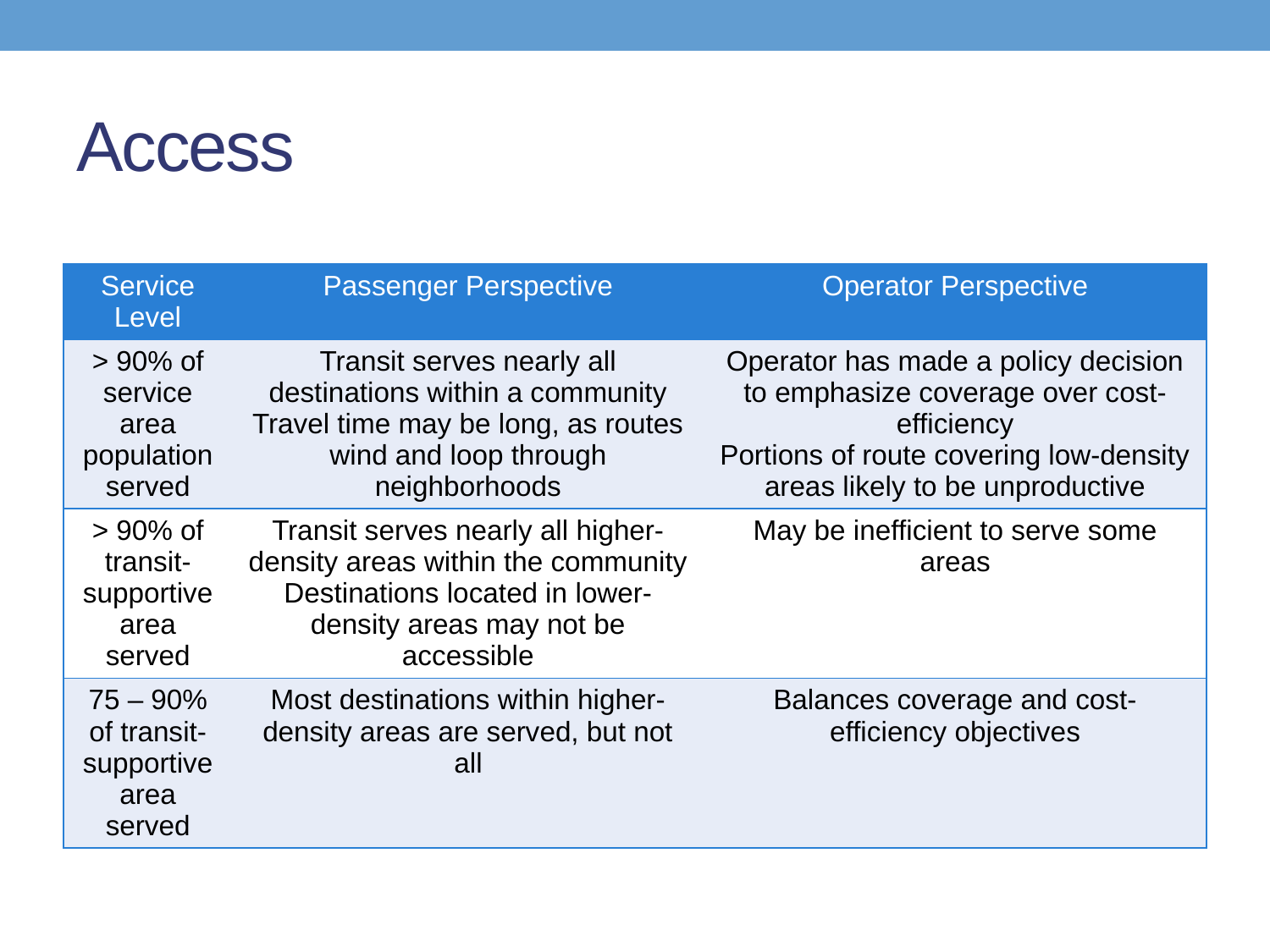

# Access
| Service Level | Passenger Perspective | Operator Perspective |
| --- | --- | --- |
| > 90% of service area population served | Transit serves nearly all destinations within a community Travel time may be long, as routes wind and loop through neighborhoods | Operator has made a policy decision to emphasize coverage over cost-efficiency Portions of route covering low-density areas likely to be unproductive |
| > 90% of transit-supportive area served | Transit serves nearly all higher-density areas within the community Destinations located in lower-density areas may not be accessible | May be inefficient to serve some areas |
| 75 – 90% of transit-supportive area served | Most destinations within higher-density areas are served, but not all | Balances coverage and cost-efficiency objectives |